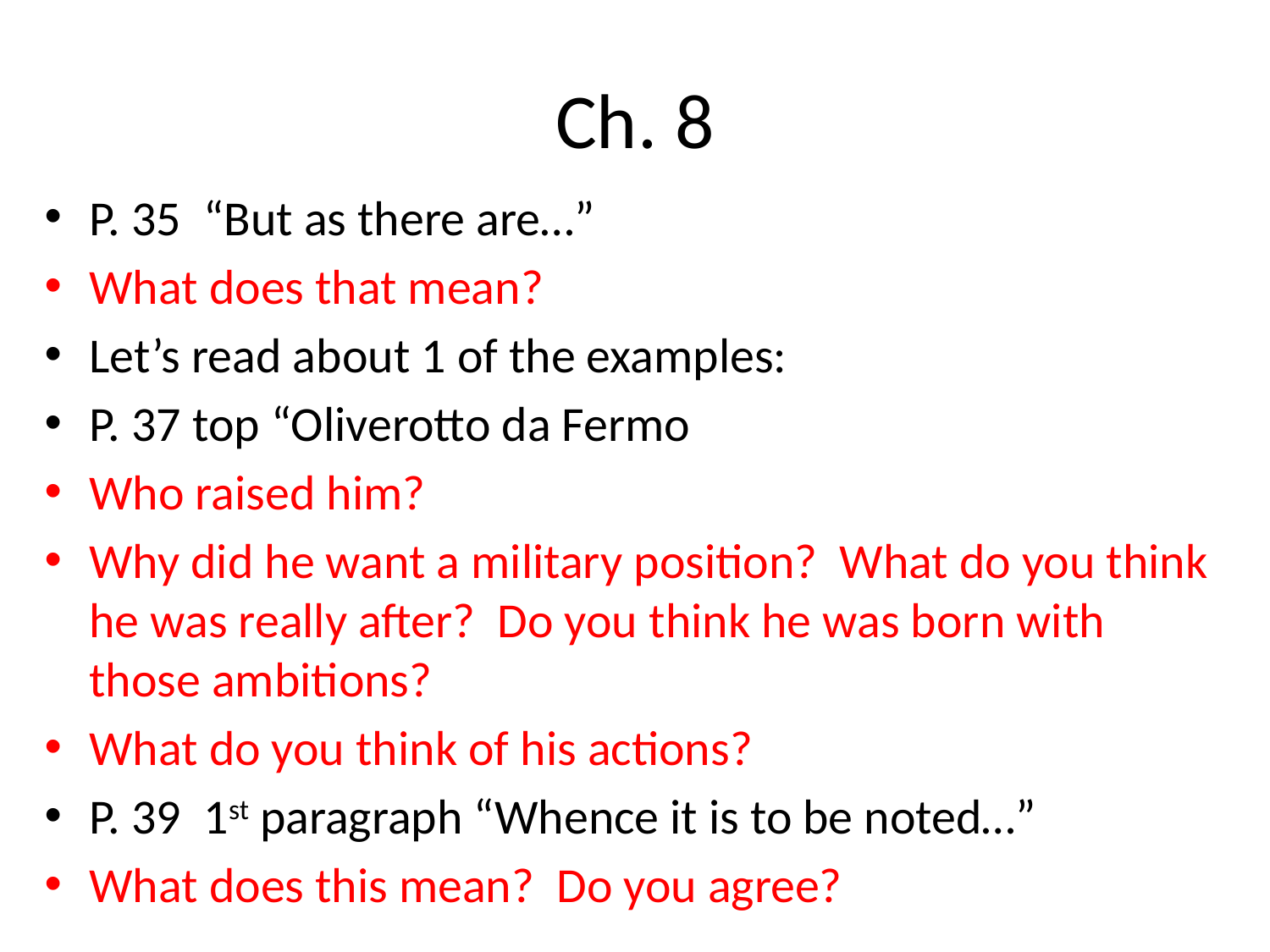

# Ch. 8
P. 35  “But as there are…”
What does that mean?
Let’s read about 1 of the examples:
P. 37 top “Oliverotto da Fermo
Who raised him?
Why did he want a military position?  What do you think he was really after?  Do you think he was born with those ambitions?
What do you think of his actions?
P. 39  1st paragraph “Whence it is to be noted…”
What does this mean?  Do you agree?